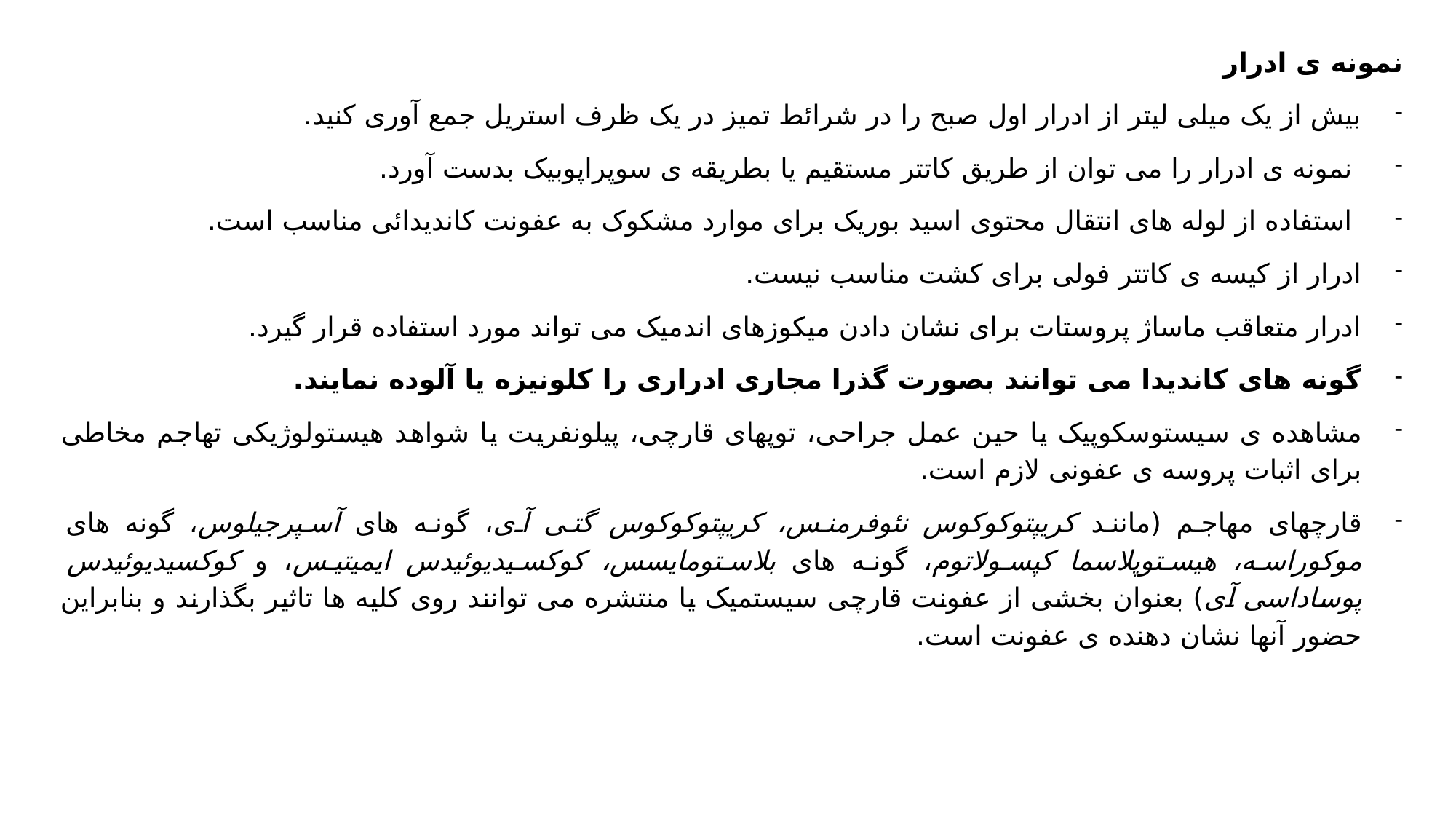

نمونه ی ادرار
بیش از یک میلی لیتر از ادرار اول صبح را در شرائط تمیز در یک ظرف استریل جمع آوری کنید.
 نمونه ی ادرار را می توان از طریق کاتتر مستقیم یا بطریقه ی سوپراپوبیک بدست آورد.
 استفاده از لوله های انتقال محتوی اسید بوریک برای موارد مشکوک به عفونت کاندیدائی مناسب است.
ادرار از کیسه ی کاتتر فولی برای کشت مناسب نیست.
ادرار متعاقب ماساژ پروستات برای نشان دادن میکوزهای اندمیک می تواند مورد استفاده قرار گیرد.
گونه های کاندیدا می توانند بصورت گذرا مجاری ادراری را کلونیزه یا آلوده نمایند.
مشاهده ی سیستوسکوپیک یا حین عمل جراحی، توپهای قارچی، پیلونفریت یا شواهد هیستولوژیکی تهاجم مخاطی برای اثبات پروسه ی عفونی لازم است.
قارچهای مهاجم (مانند کریپتوکوکوس نئوفرمنس، کریپتوکوکوس گتی آی، گونه های آسپرجیلوس، گونه های موکوراسه، هیستوپلاسما کپسولاتوم، گونه های بلاستومایسس، کوکسیدیوئیدس ایمیتیس، و کوکسیدیوئیدس پوساداسی آی) بعنوان بخشی از عفونت قارچی سیستمیک یا منتشره می توانند روی کلیه ها تاثیر بگذارند و بنابراین حضور آنها نشان دهنده ی عفونت است.